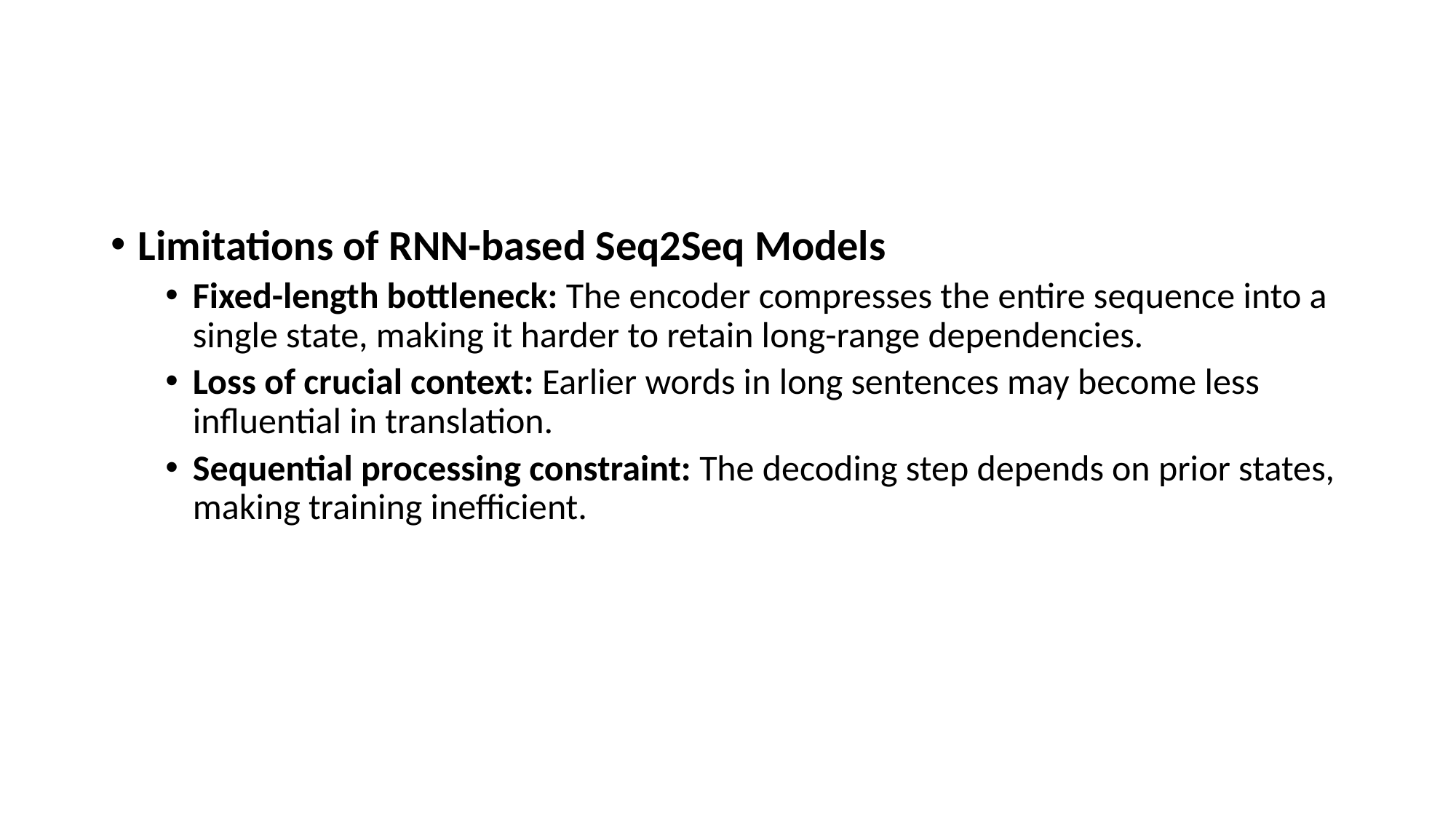

#
Limitations of RNN-based Seq2Seq Models
Fixed-length bottleneck: The encoder compresses the entire sequence into a single state, making it harder to retain long-range dependencies.
Loss of crucial context: Earlier words in long sentences may become less influential in translation.
Sequential processing constraint: The decoding step depends on prior states, making training inefficient.